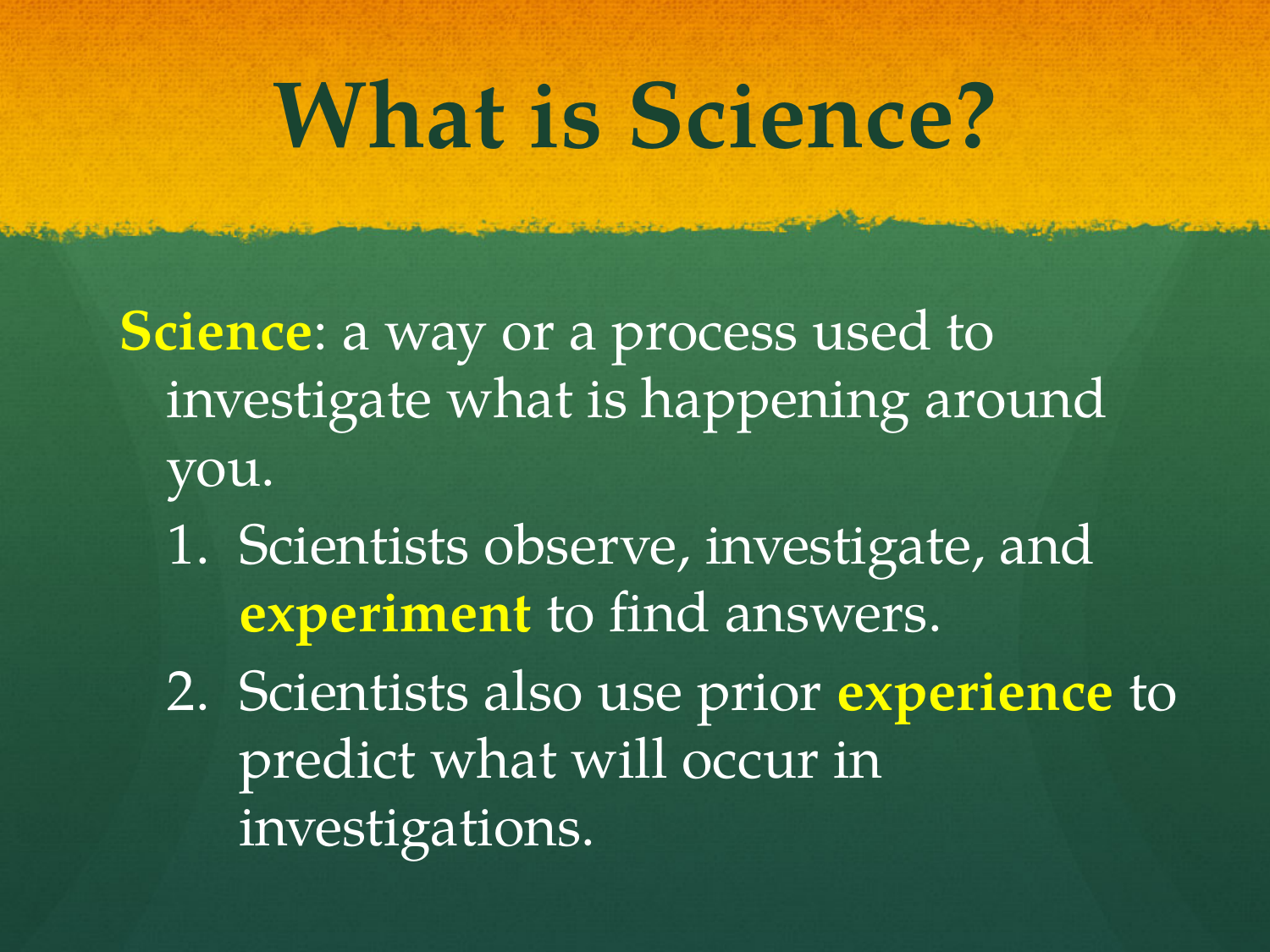

# What is Science?
Science: a way or a process used to investigate what is happening around you.
Scientists observe, investigate, and experiment to find answers.
Scientists also use prior experience to predict what will occur in investigations.